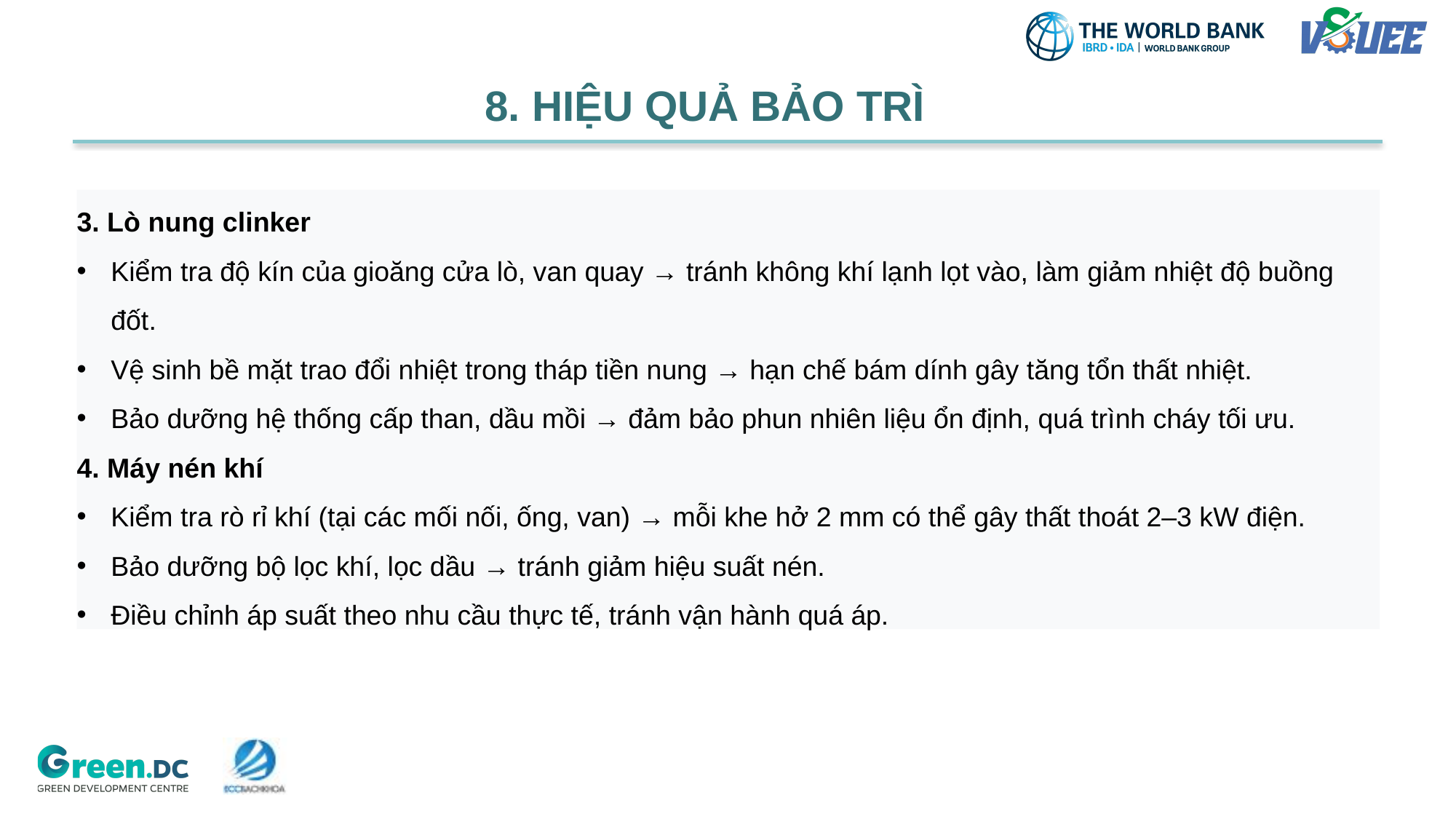

8. HIỆU QUẢ BẢO TRÌ
3. Lò nung clinker
Kiểm tra độ kín của gioăng cửa lò, van quay → tránh không khí lạnh lọt vào, làm giảm nhiệt độ buồng đốt.
Vệ sinh bề mặt trao đổi nhiệt trong tháp tiền nung → hạn chế bám dính gây tăng tổn thất nhiệt.
Bảo dưỡng hệ thống cấp than, dầu mồi → đảm bảo phun nhiên liệu ổn định, quá trình cháy tối ưu.
4. Máy nén khí
Kiểm tra rò rỉ khí (tại các mối nối, ống, van) → mỗi khe hở 2 mm có thể gây thất thoát 2–3 kW điện.
Bảo dưỡng bộ lọc khí, lọc dầu → tránh giảm hiệu suất nén.
Điều chỉnh áp suất theo nhu cầu thực tế, tránh vận hành quá áp.